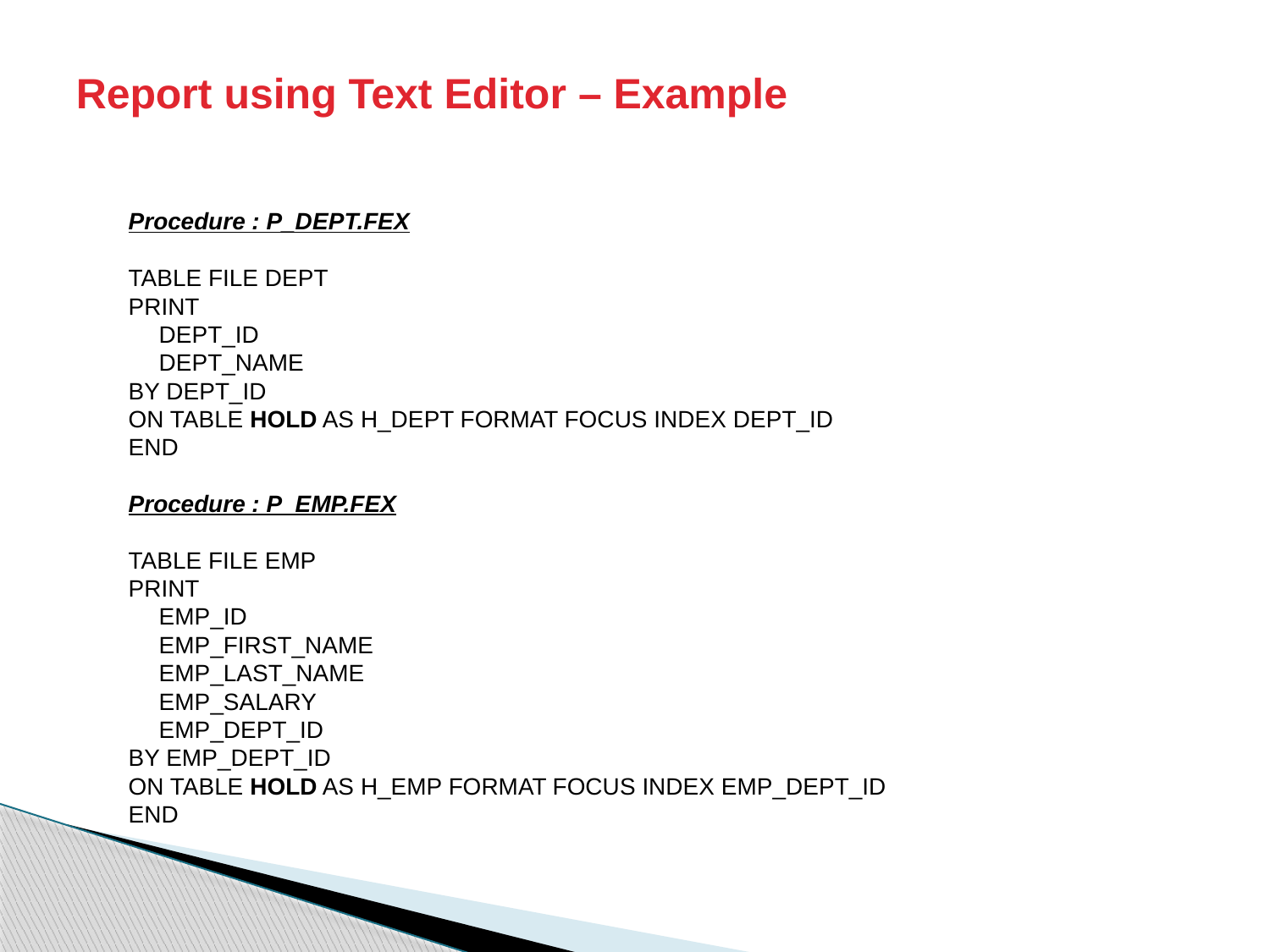

# Report using Text Editor – Example
Procedure : P_DEPT.FEX

TABLE FILE DEPT
PRINT
	DEPT_ID
	DEPT_NAME
BY DEPT_ID
ON TABLE HOLD AS H_DEPT FORMAT FOCUS INDEX DEPT_ID
END

Procedure : P_EMP.FEX

TABLE FILE EMP
PRINT
	EMP_ID
	EMP_FIRST_NAME
	EMP_LAST_NAME
	EMP_SALARY
	EMP_DEPT_ID
BY EMP_DEPT_ID
ON TABLE HOLD AS H_EMP FORMAT FOCUS INDEX EMP_DEPT_ID
END

64